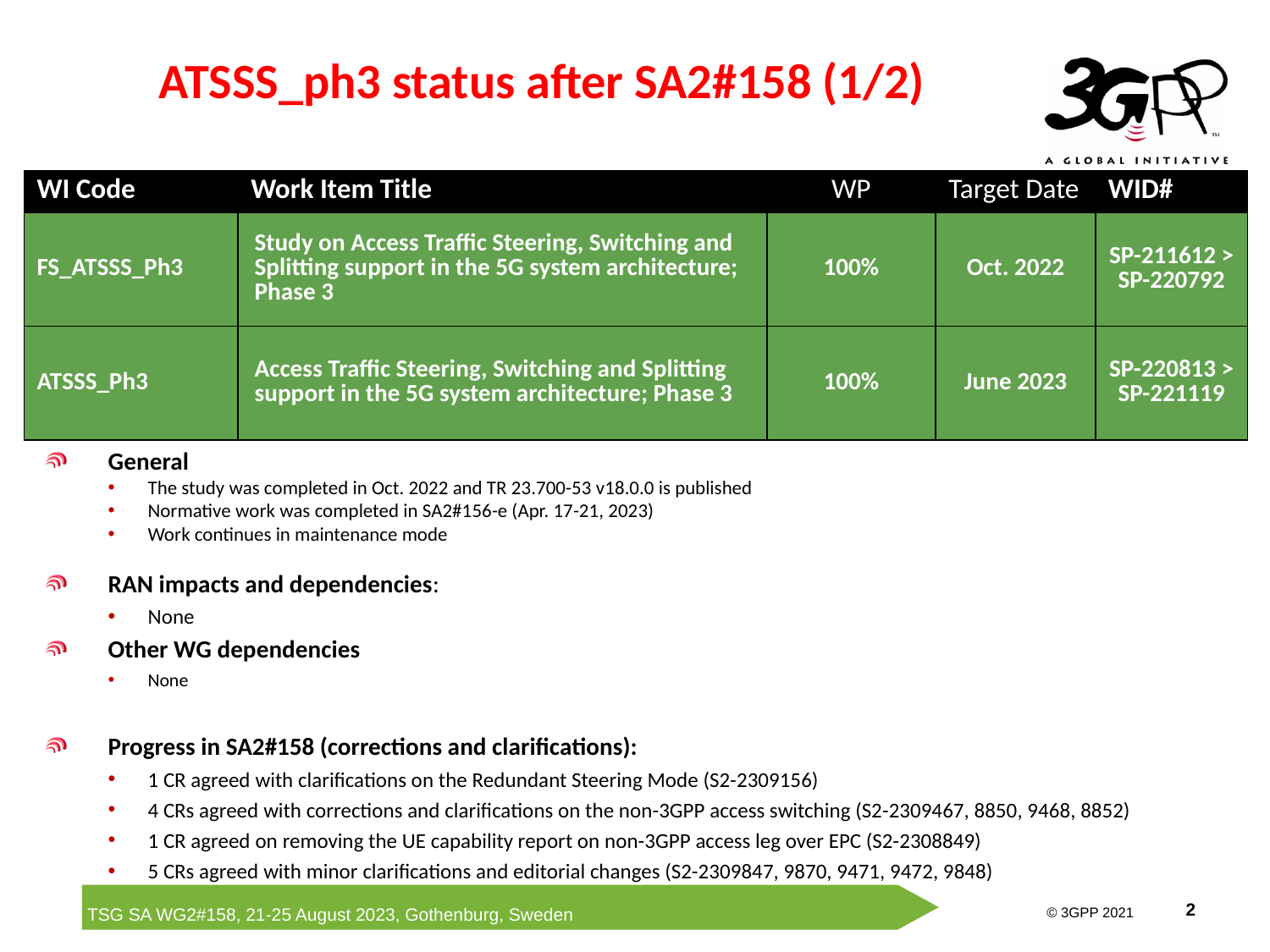

# ATSSS_ph3 status after SA2#158 (1/2)
| WI Code | Work Item Title | WP | Target Date | WID# |
| --- | --- | --- | --- | --- |
| FS\_ATSSS\_Ph3 | Study on Access Traffic Steering, Switching and Splitting support in the 5G system architecture; Phase 3 | 100% | Oct. 2022 | SP-211612 > SP-220792 |
| ATSSS\_Ph3 | Access Traffic Steering, Switching and Splitting support in the 5G system architecture; Phase 3 | 100% | June 2023 | SP-220813 > SP-221119 |
General
The study was completed in Oct. 2022 and TR 23.700-53 v18.0.0 is published
Normative work was completed in SA2#156-e (Apr. 17-21, 2023)
Work continues in maintenance mode

RAN impacts and dependencies:
None
Other WG dependencies
None

Progress in SA2#158 (corrections and clarifications):
1 CR agreed with clarifications on the Redundant Steering Mode (S2-2309156)
4 CRs agreed with corrections and clarifications on the non-3GPP access switching (S2-2309467, 8850, 9468, 8852)
1 CR agreed on removing the UE capability report on non-3GPP access leg over EPC (S2-2308849)
5 CRs agreed with minor clarifications and editorial changes (S2-2309847, 9870, 9471, 9472, 9848)